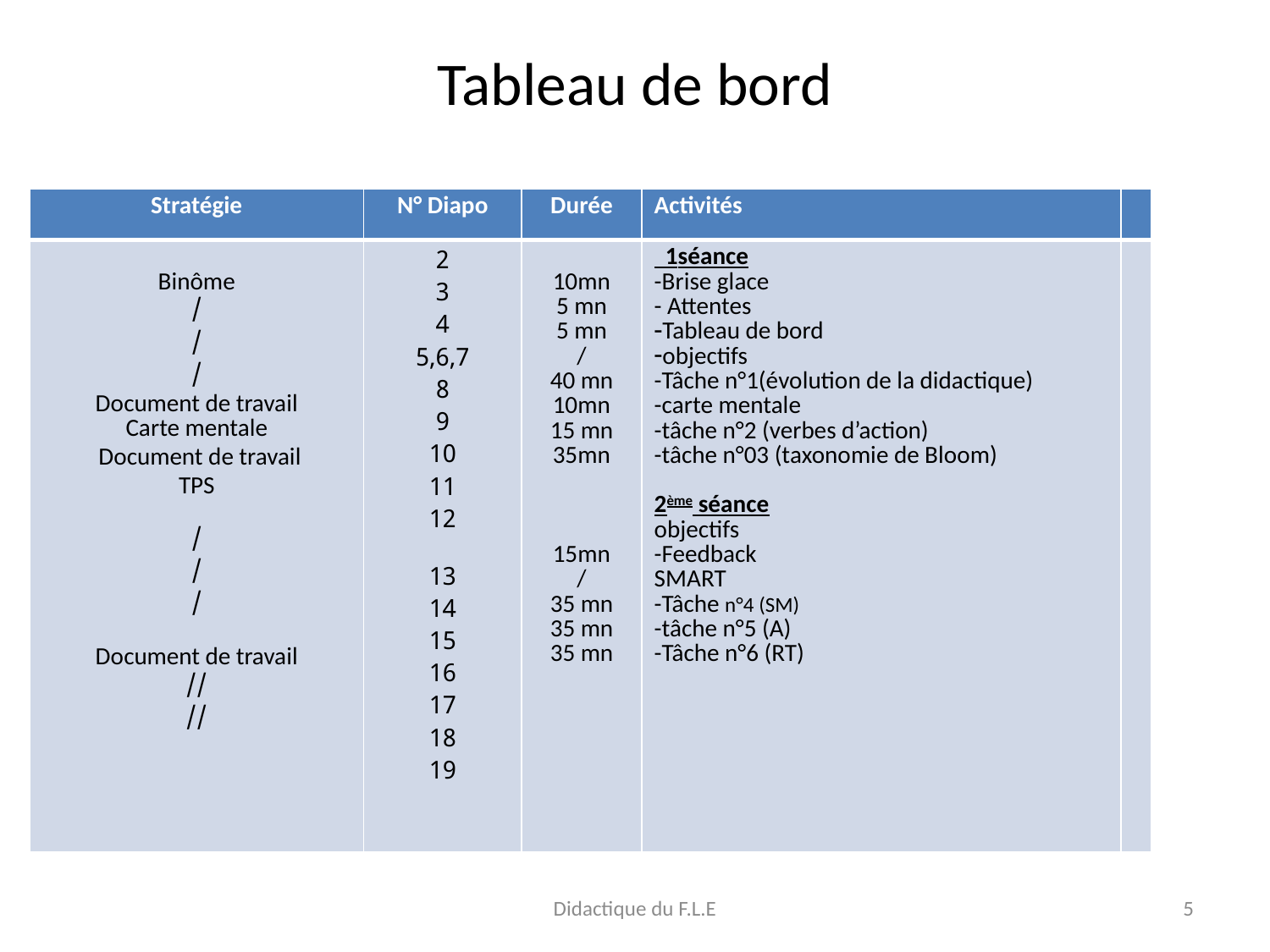

# Tableau de bord
| Stratégie | N° Diapo | Durée | Activités |  |
| --- | --- | --- | --- | --- |
| Binôme / / / Document de travail Carte mentale Document de travail TPS / / / Document de travail // // | 2 3 4 5,6,7 8 9 10 11 12 13 14 15 16 17 18 19 | 10mn 5 mn 5 mn / 40 mn 10mn 15 mn 35mn 15mn / 35 mn 35 mn 35 mn | 1séance -Brise glace - Attentes Tableau de bord objectifs -Tâche n°1(évolution de la didactique) -carte mentale -tâche n°2 (verbes d’action) -tâche n°03 (taxonomie de Bloom) 2ème séance objectifs -Feedback SMART -Tâche n°4 (SM) -tâche n°5 (A) -Tâche n°6 (RT) |  |
Didactique du F.L.E
5